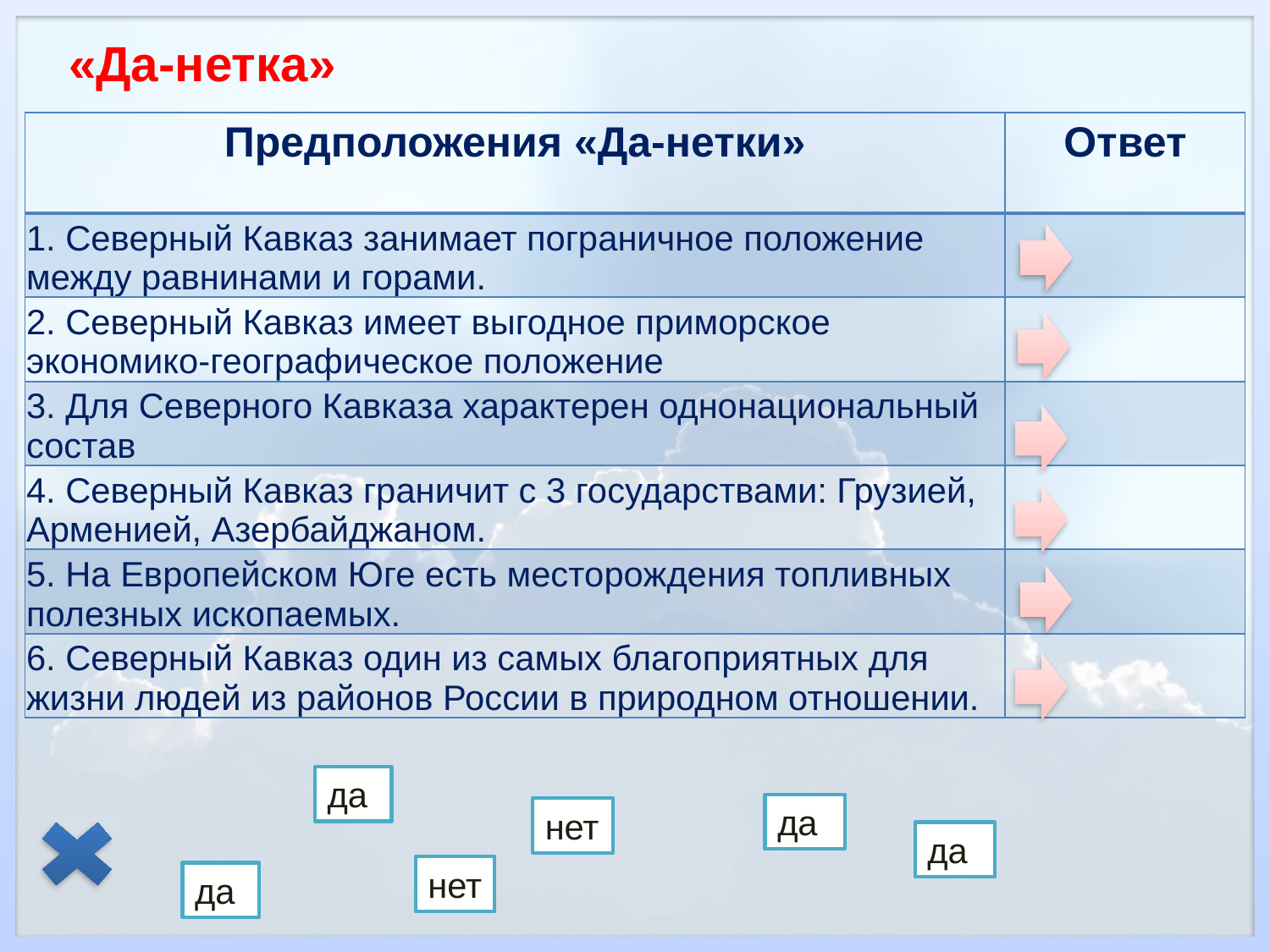

«Да-нетка»
| Предположения «Да-нетки» | Ответ |
| --- | --- |
| 1. Северный Кавказ занимает пограничное положение между равнинами и горами. |  |
| 2. Северный Кавказ имеет выгодное приморское экономико-географическое положение |  |
| 3. Для Северного Кавказа характерен однонациональный состав |  |
| 4. Северный Кавказ граничит с 3 государствами: Грузией, Арменией, Азербайджаном. |  |
| 5. На Европейском Юге есть месторождения топливных полезных ископаемых. |  |
| 6. Северный Кавказ один из самых благоприятных для жизни людей из районов России в природном отношении. |  |

да
да
нет

да
нет
да